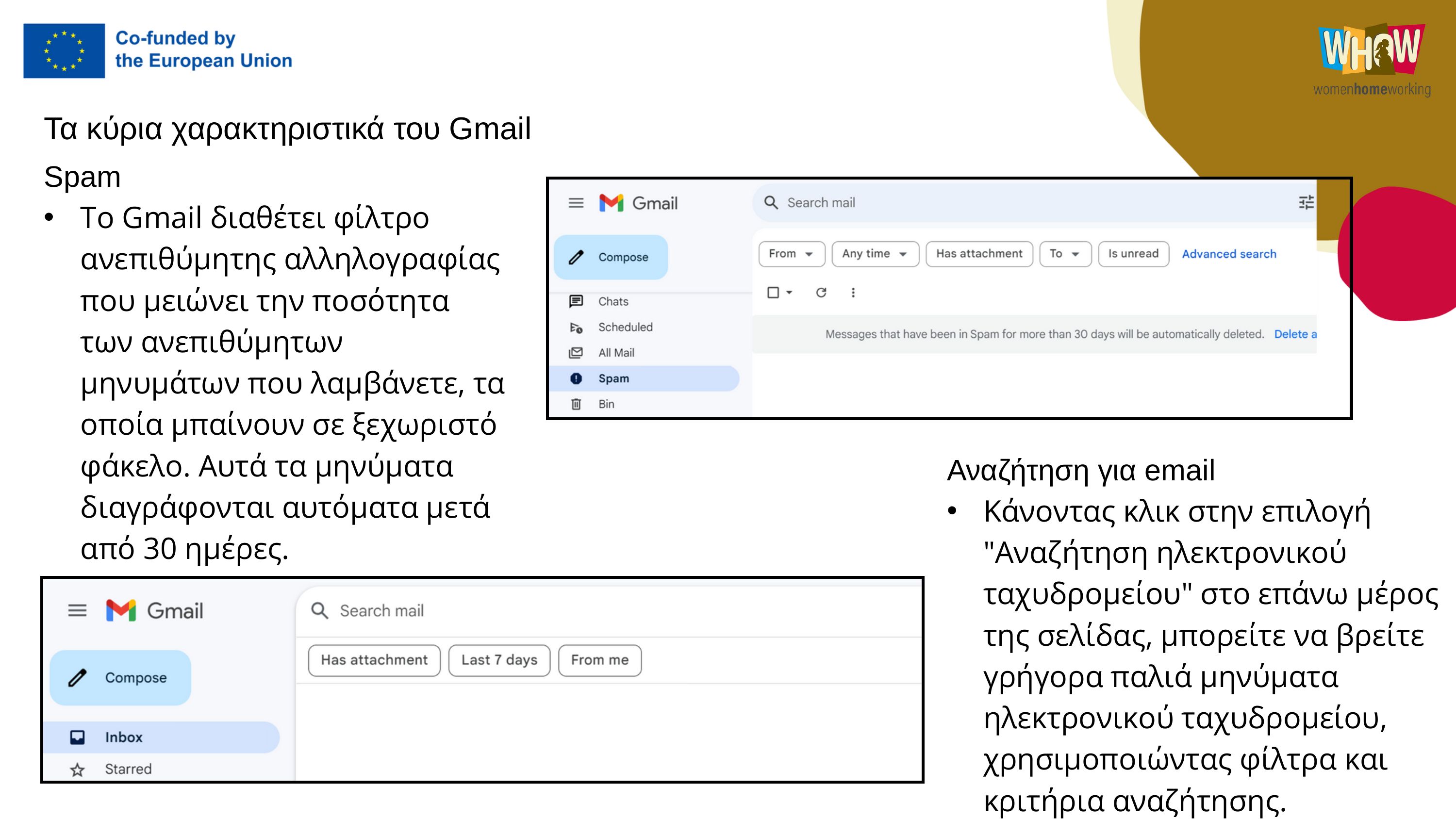

Τα κύρια χαρακτηριστικά του Gmail
Spam
Το Gmail διαθέτει φίλτρο ανεπιθύμητης αλληλογραφίας που μειώνει την ποσότητα των ανεπιθύμητων μηνυμάτων που λαμβάνετε, τα οποία μπαίνουν σε ξεχωριστό φάκελο. Αυτά τα μηνύματα διαγράφονται αυτόματα μετά από 30 ημέρες.

Αναζήτηση για email
Κάνοντας κλικ στην επιλογή "Αναζήτηση ηλεκτρονικού ταχυδρομείου" στο επάνω μέρος της σελίδας, μπορείτε να βρείτε γρήγορα παλιά μηνύματα ηλεκτρονικού ταχυδρομείου, χρησιμοποιώντας φίλτρα και κριτήρια αναζήτησης.